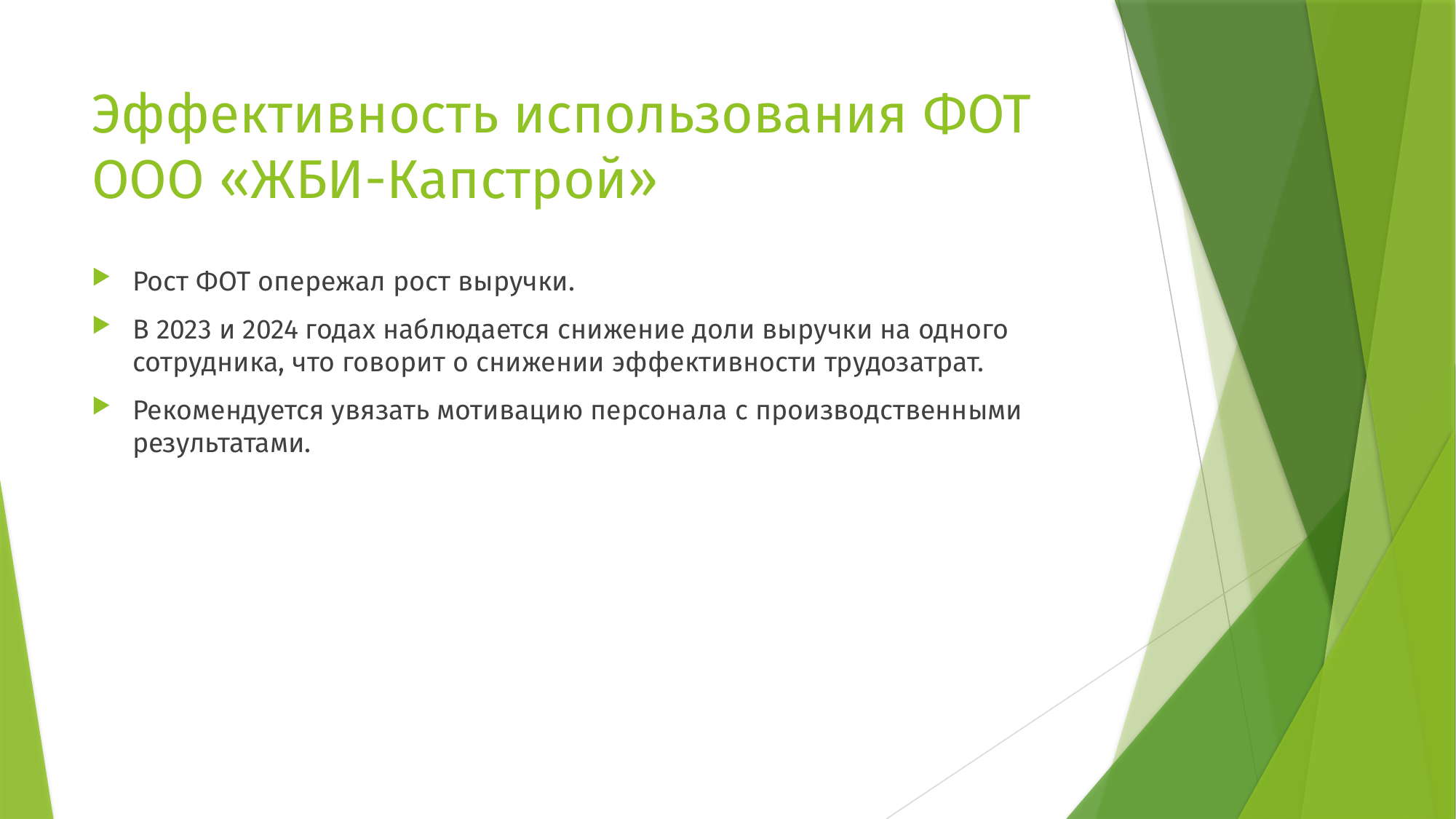

# Эффективность использования ФОТ ООО «ЖБИ-Капстрой»
Рост ФОТ опережал рост выручки.
В 2023 и 2024 годах наблюдается снижение доли выручки на одного сотрудника, что говорит о снижении эффективности трудозатрат.
Рекомендуется увязать мотивацию персонала с производственными результатами.